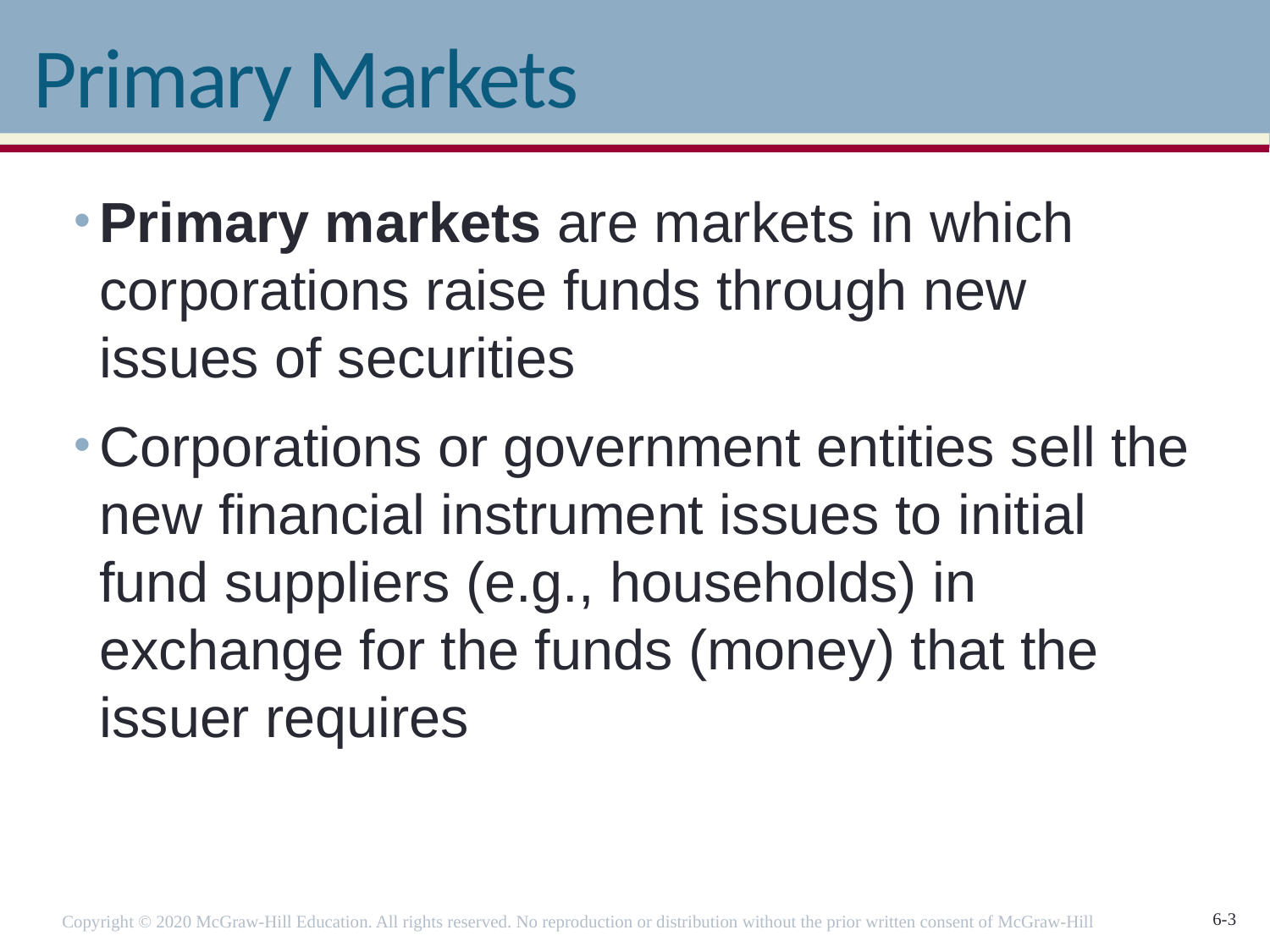

# Primary Markets
Primary markets are markets in which corporations raise funds through new issues of securities
Corporations or government entities sell the new financial instrument issues to initial fund suppliers (e.g., households) in exchange for the funds (money) that the issuer requires
Copyright © 2020 McGraw-Hill Education. All rights reserved. No reproduction or distribution without the prior written consent of McGraw-Hill Education.